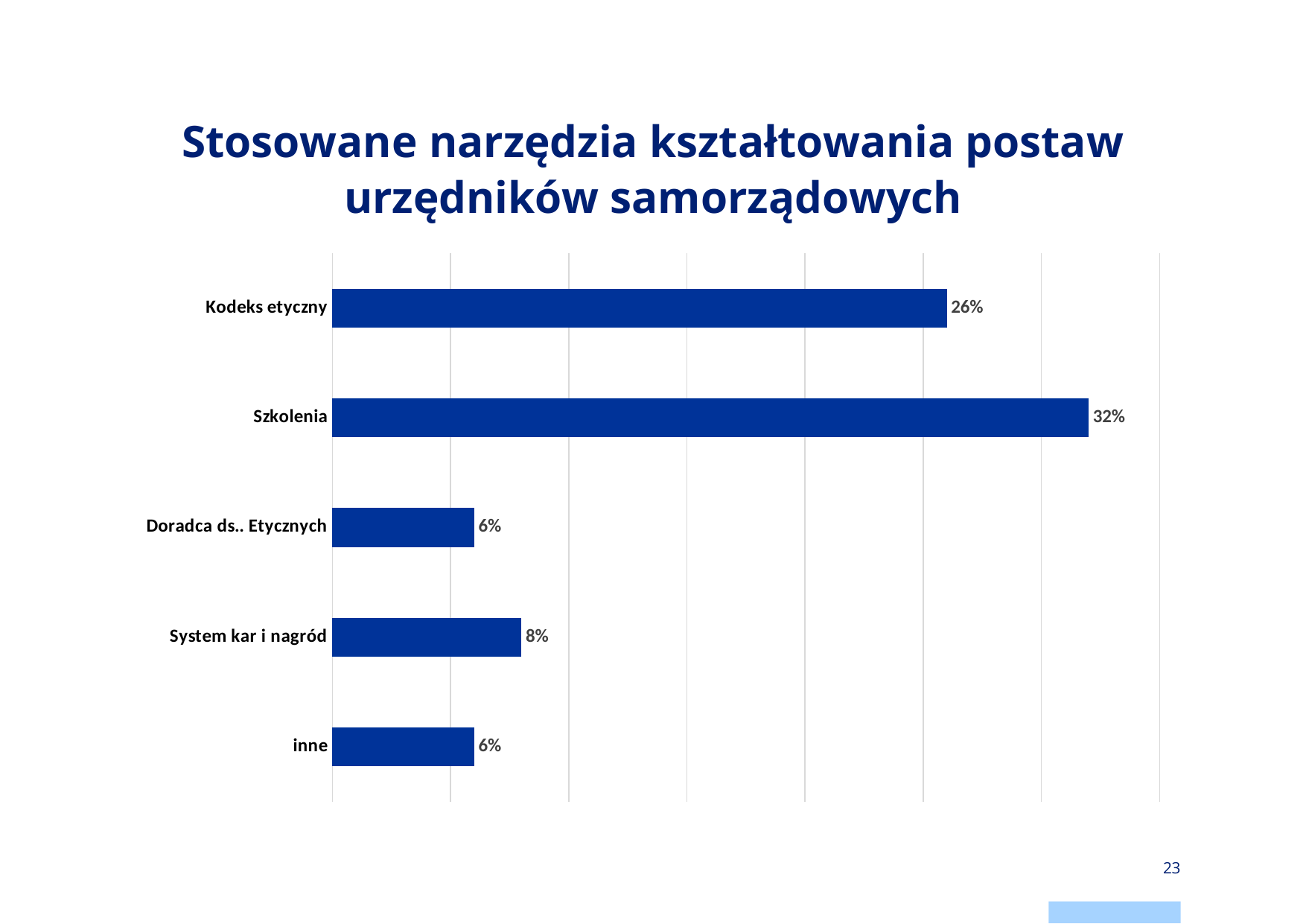

# Stosowane narzędzia kształtowania postaw urzędników samorządowych

### Chart

| Category | Seria 1 |
|---|---|
| inne | 0.06 |
| System kar i nagród | 0.08 |
| Doradca ds.. Etycznych | 0.06 |
| Szkolenia | 0.32 |
| Kodeks etyczny | 0.26 |
23